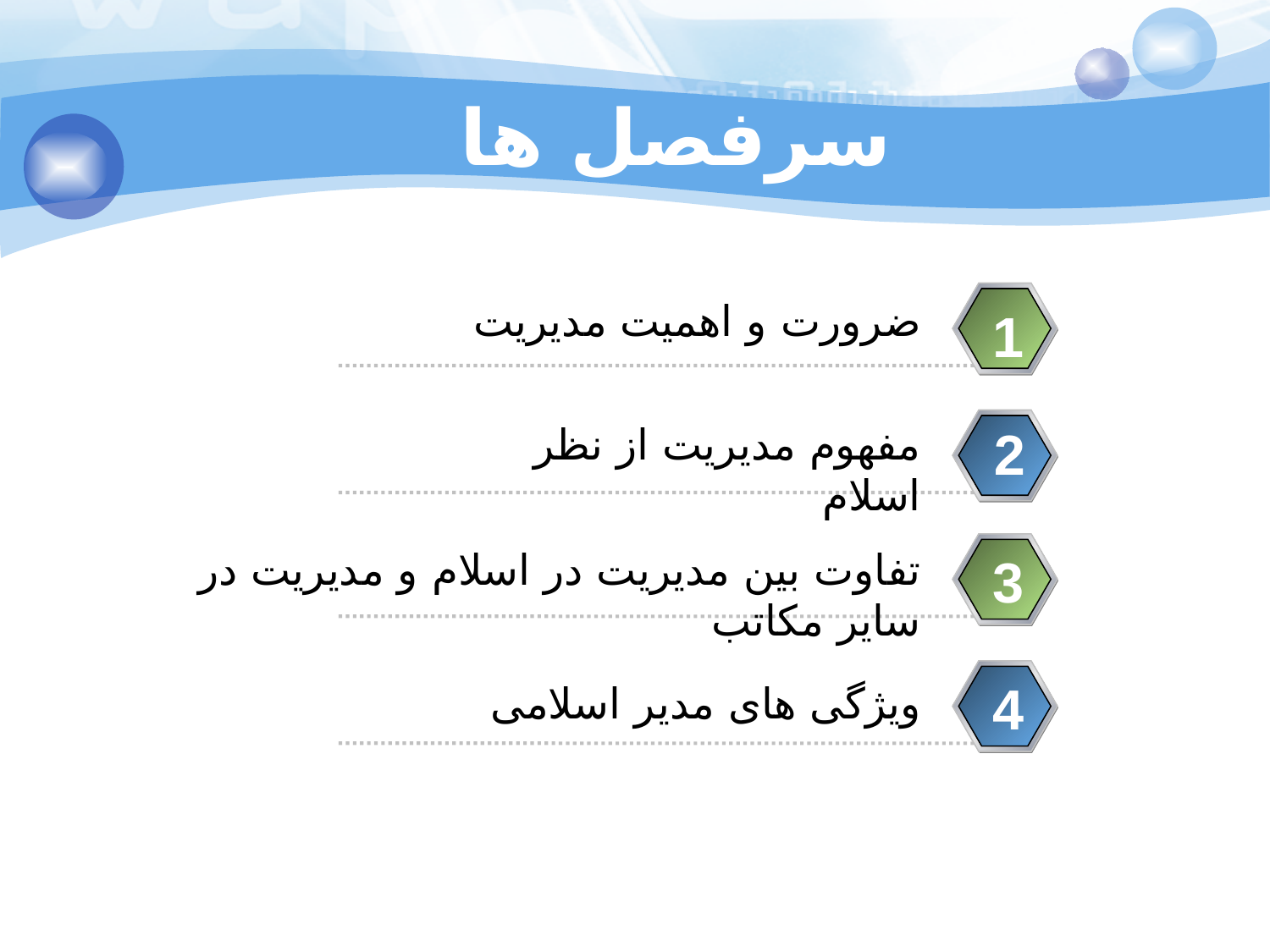

# سرفصل ها

ضرورت و اهمیت مدیریت
1
1

مفهوم مدیریت از نظر اسلام
2
2

تفاوت بین مدیریت در اسلام و مدیریت در سایر مکاتب
3
3

4
ویژگی های مدیر اسلامی
4
4